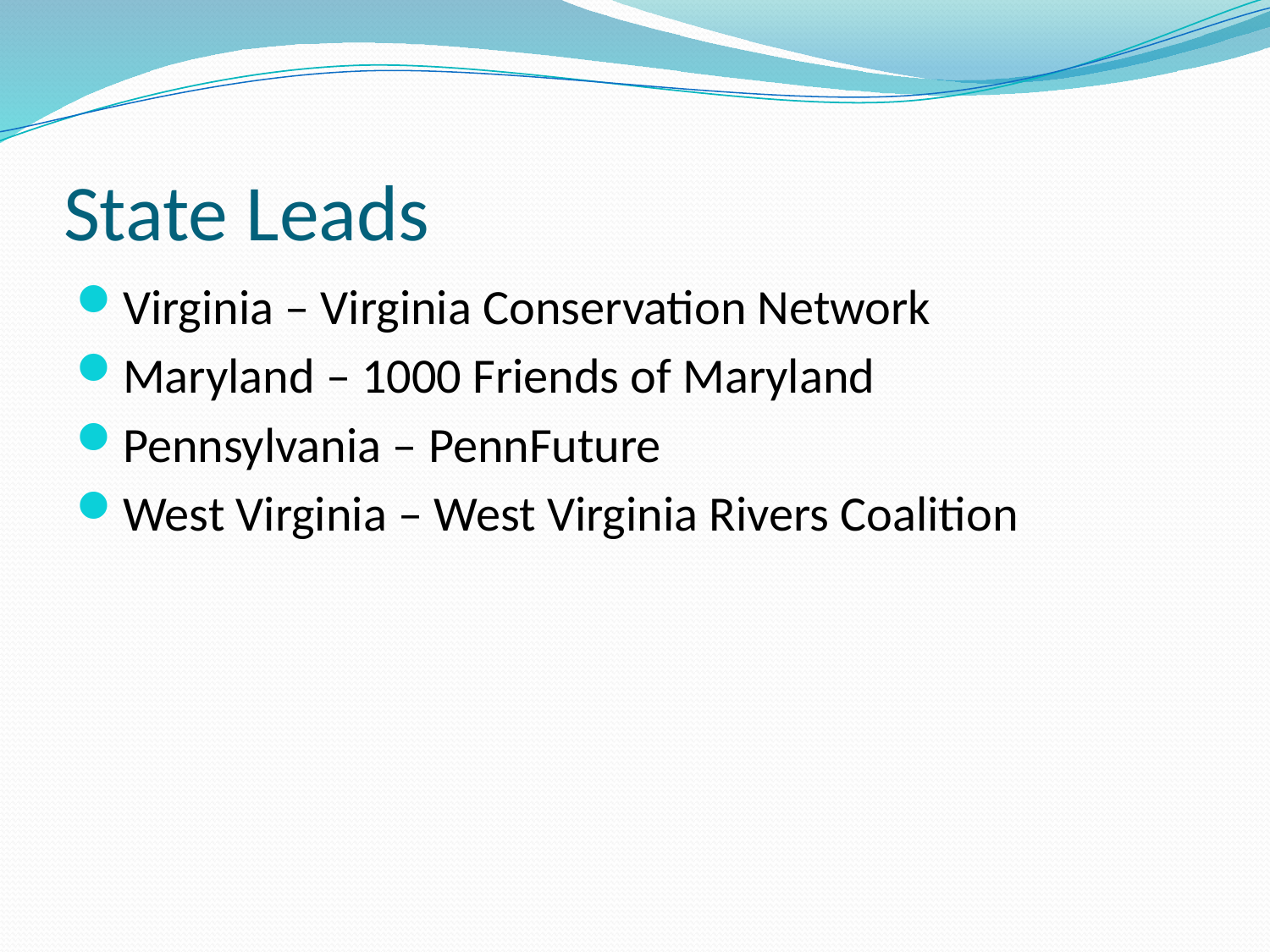

# State Leads
Virginia – Virginia Conservation Network
Maryland – 1000 Friends of Maryland
Pennsylvania – PennFuture
West Virginia – West Virginia Rivers Coalition